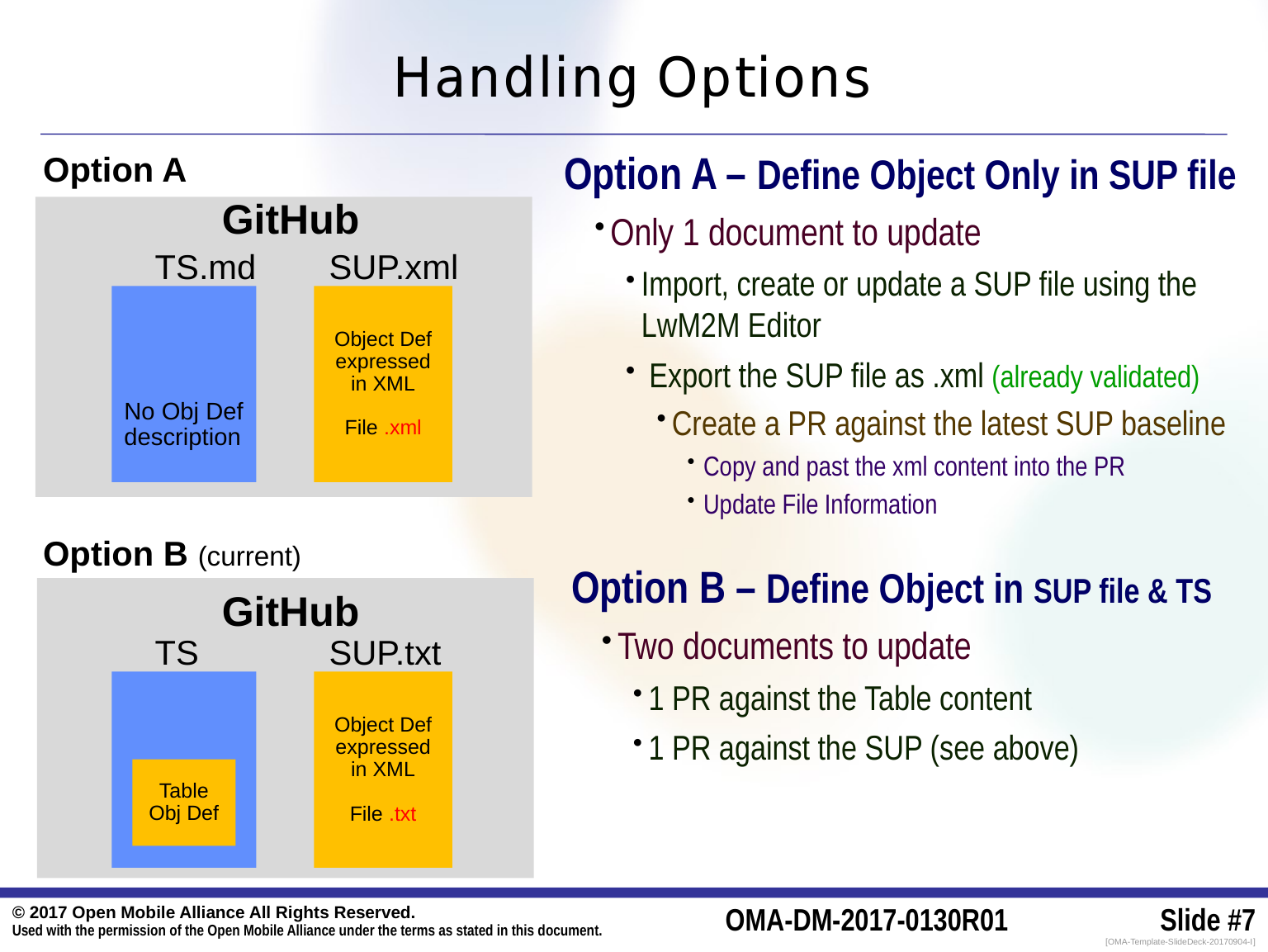

# Handling Options
Option A – Define Object Only in SUP file
Only 1 document to update
Import, create or update a SUP file using the  LwM2M Editor
 Export the SUP file as .xml (already validated)
Create a PR against the latest SUP baseline
Copy and past the xml content into the PR
Update File Information
Option A
GitHub

SUP.xml
TS.md

No Obj Def description
Object Def expressed in XML

File .xml
Option B (current)
Option B – Define Object in SUP file & TS
Two documents to update
1 PR against the Table content
1 PR against the SUP (see above)

GitHub
SUP.txt
TS

Object Def expressed in XML

File .txt
Table
Obj Def